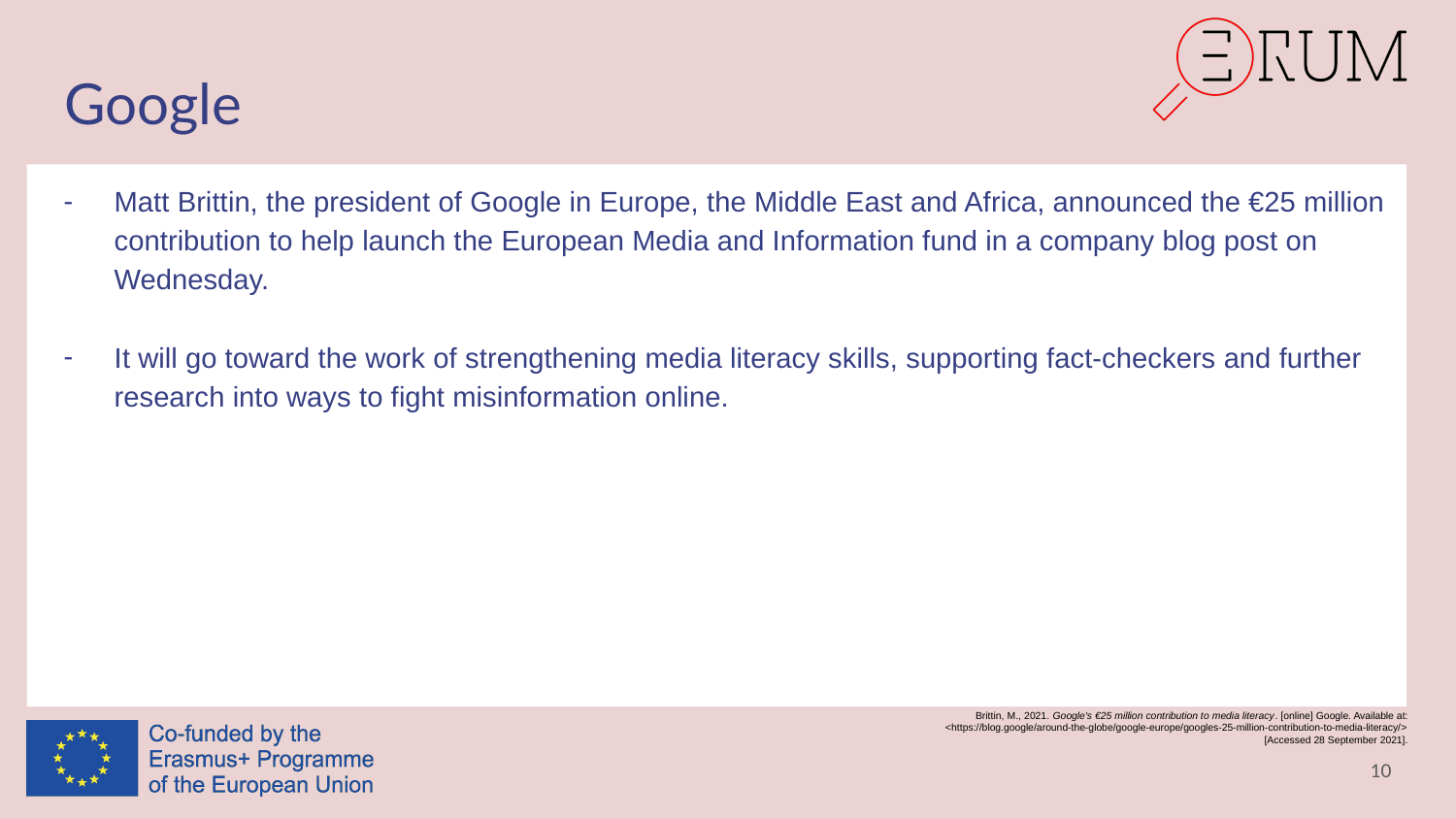

# Google
Matt Brittin, the president of Google in Europe, the Middle East and Africa, announced the €25 million contribution to help launch the European Media and Information fund in a company blog post on Wednesday.

It will go toward the work of strengthening media literacy skills, supporting fact-checkers and further research into ways to fight misinformation online.

Brittin, M., 2021. Google's €25 million contribution to media literacy. [online] Google. Available at: <https://blog.google/around-the-globe/google-europe/googles-25-million-contribution-to-media-literacy/> [Accessed 28 September 2021].
10